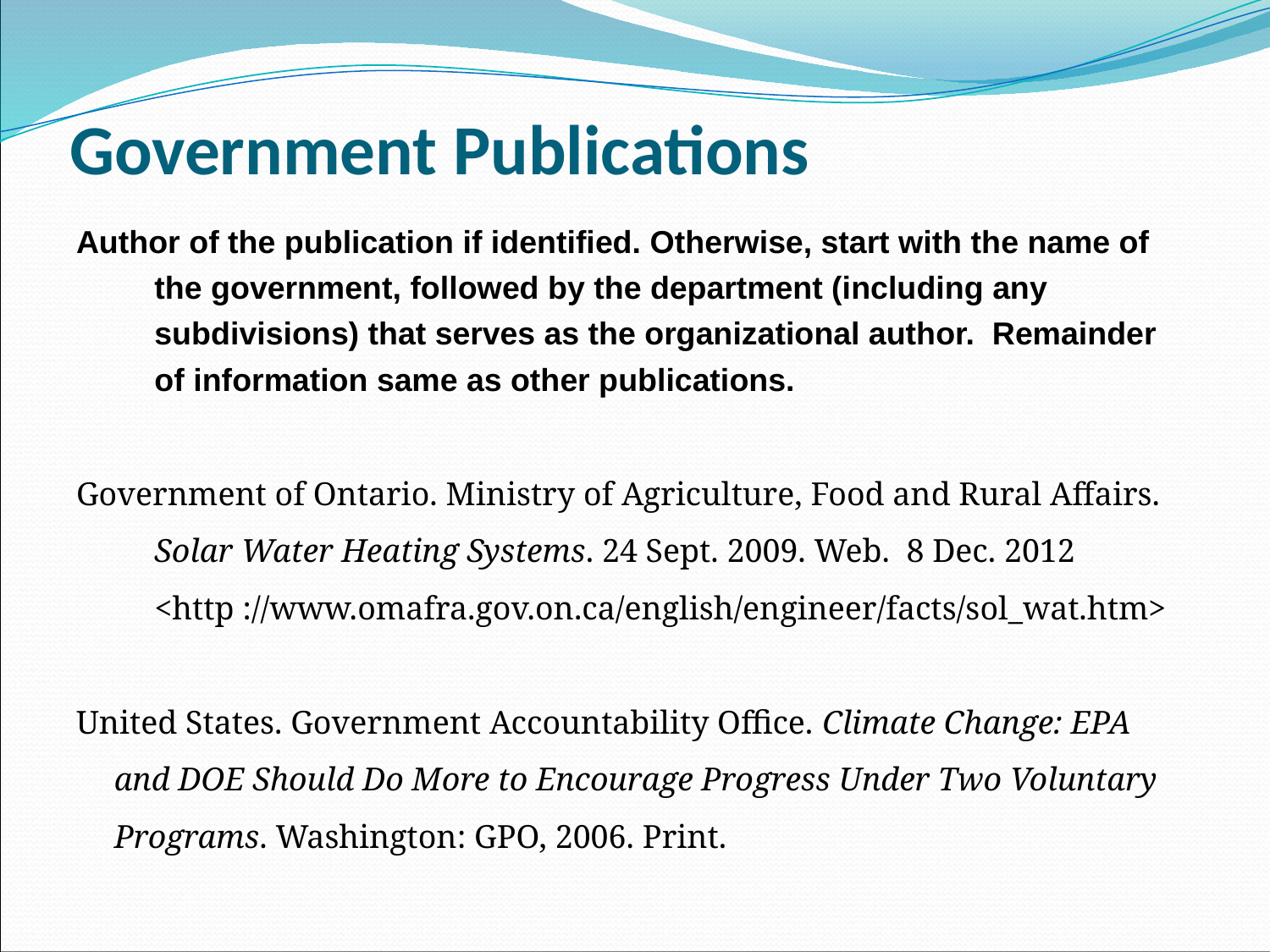

# Government Publications
Author of the publication if identified. Otherwise, start with the name of the government, followed by the department (including any subdivisions) that serves as the organizational author.  Remainder of information same as other publications.

Government of Ontario. Ministry of Agriculture, Food and Rural Affairs. Solar Water Heating Systems. 24 Sept. 2009. Web.  8 Dec. 2012
	<http ://www.omafra.gov.on.ca/english/engineer/facts/sol_wat.htm>

United States. Government Accountability Office. Climate Change: EPA and DOE Should Do More to Encourage Progress Under Two Voluntary Programs. Washington: GPO, 2006. Print.